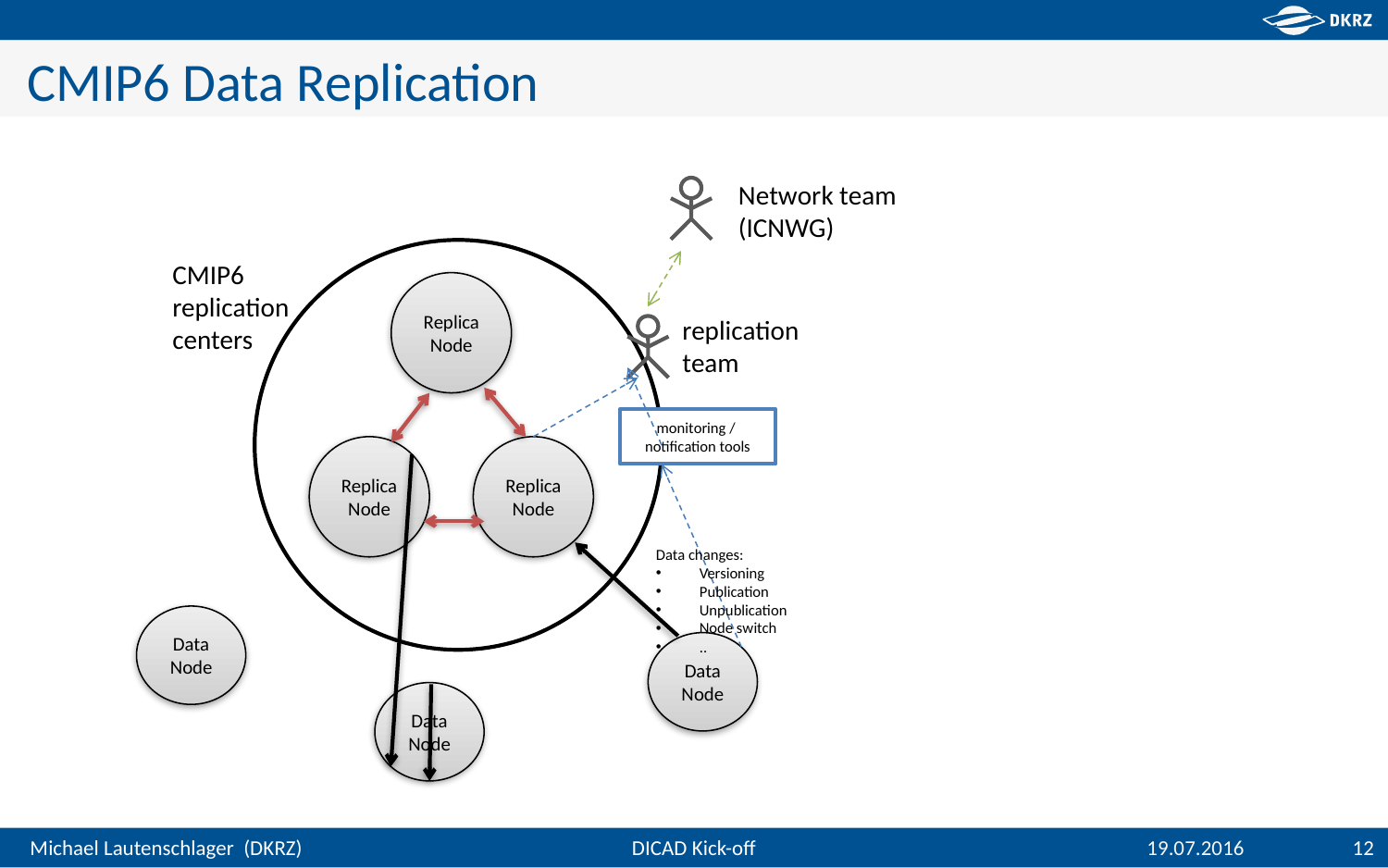

# CMIP6 Data Replication
Network team
(ICNWG)

CMIP6 replication centers
Replica Node
replication
team

monitoring /
notification tools
Replica Node
Replica Node
Data changes:
Versioning
Publication
Unpublication
Node switch
..
Data Node
Data Node
Data Node
DICAD Kick-off
19.07.2016
12